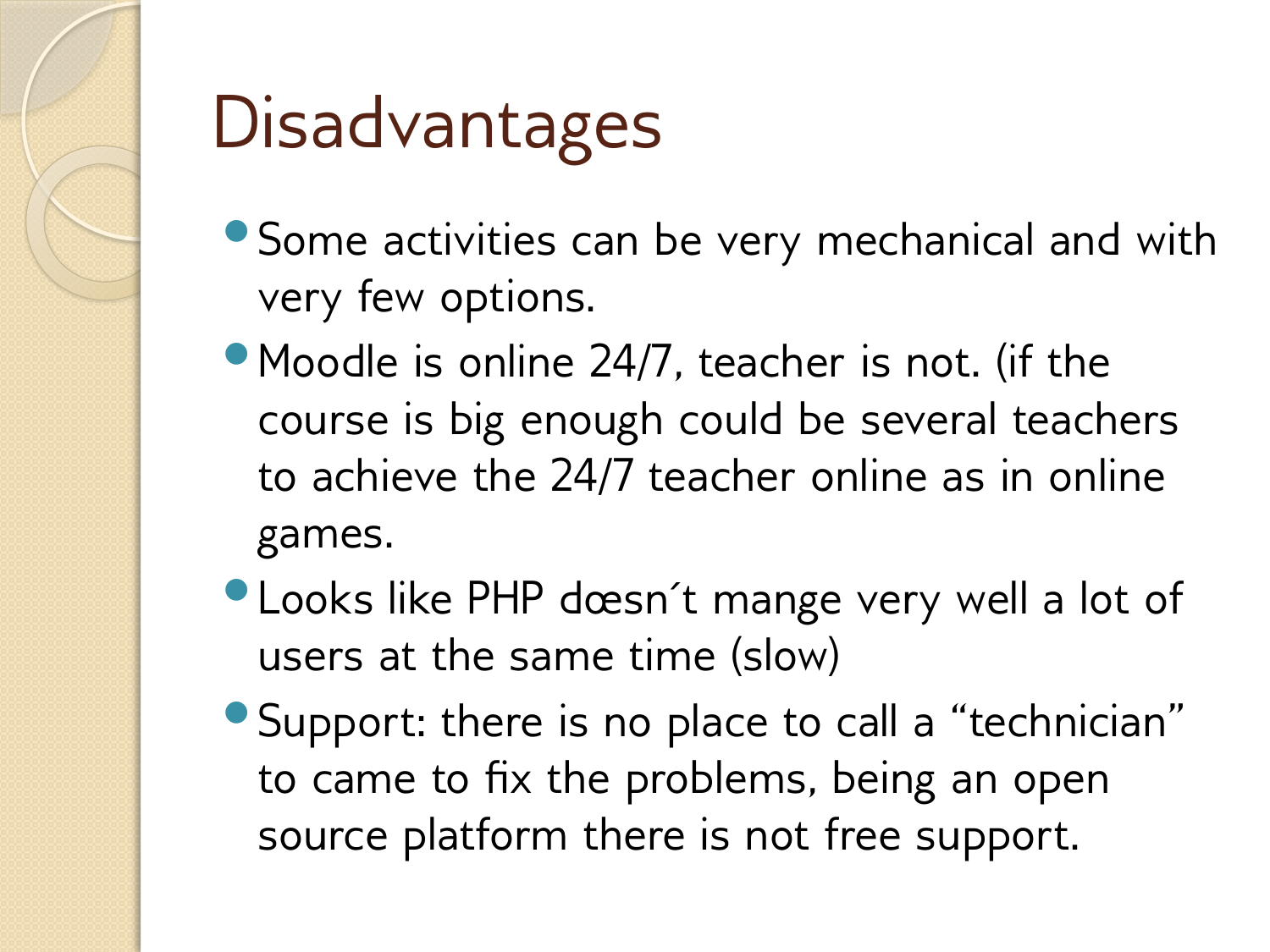

# Disadvantages
Some activities can be very mechanical and with very few options.
Moodle is online 24/7, teacher is not. (if the course is big enough could be several teachers to achieve the 24/7 teacher online as in online games.
Looks like PHP doesn´t mange very well a lot of users at the same time (slow)
Support: there is no place to call a “technician” to came to fix the problems, being an open source platform there is not free support.